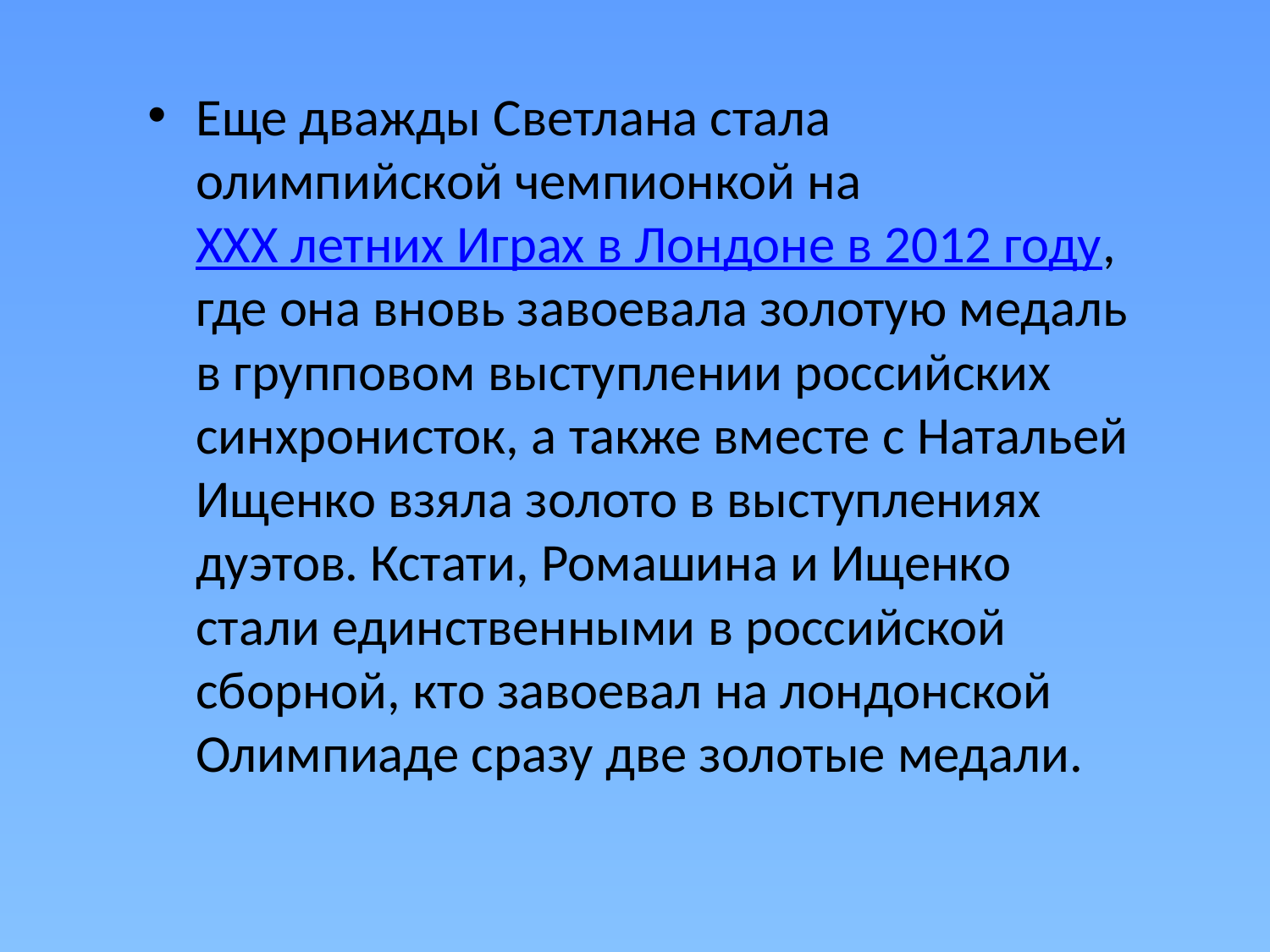

Еще дважды Светлана стала олимпийской чемпионкой на XXX летних Играх в Лондоне в 2012 году, где она вновь завоевала золотую медаль в групповом выступлении российских синхронисток, а также вместе с Натальей Ищенко взяла золото в выступлениях дуэтов. Кстати, Ромашина и Ищенко стали единственными в российской сборной, кто завоевал на лондонской Олимпиаде сразу две золотые медали.